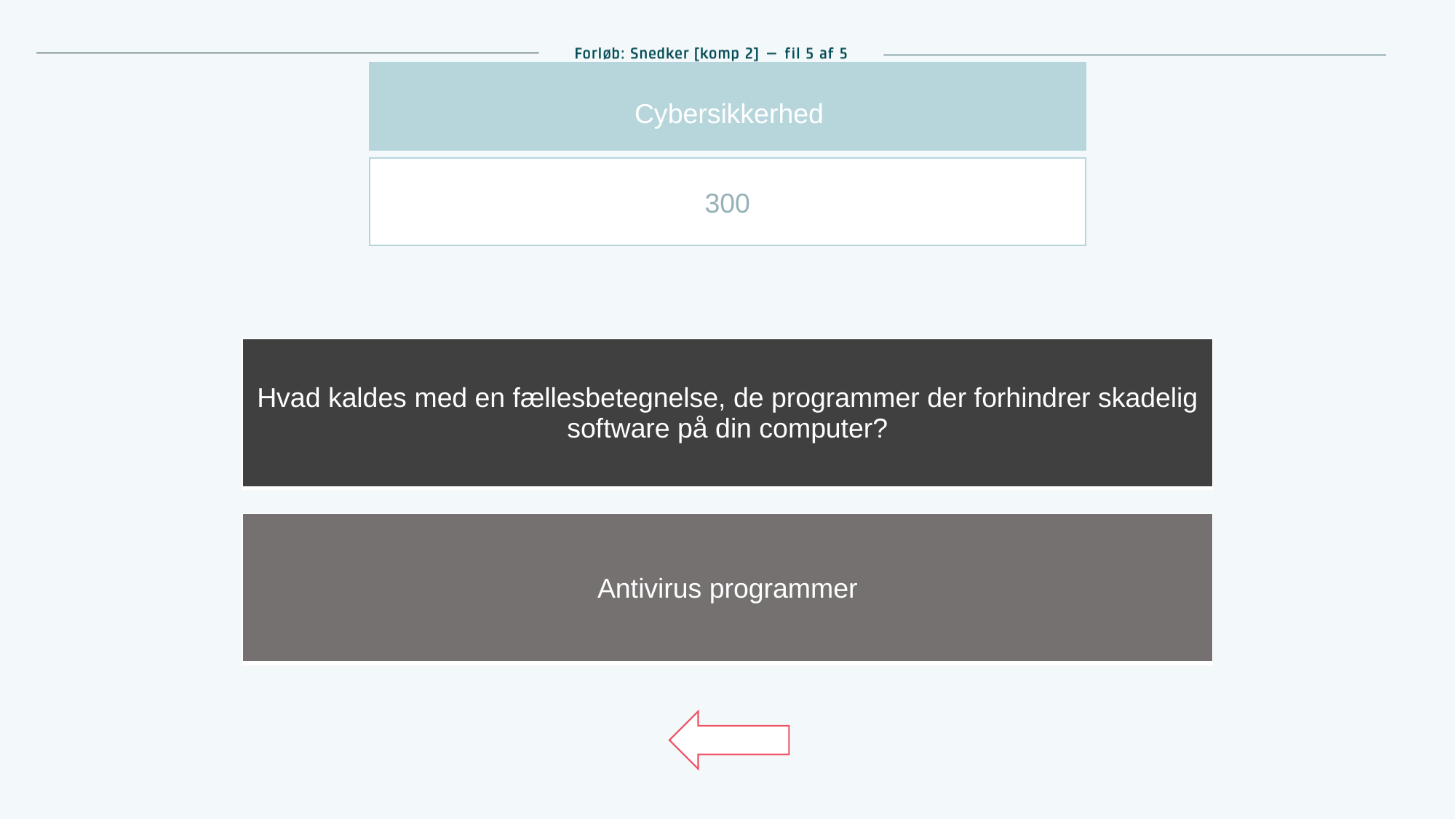

Cybersikkerhed

300
| Hvad kaldes med en fællesbetegnelse, de programmer  der forhindrer skadelig software på din computer? |
| --- |
| Antivirus programmer |
| --- |